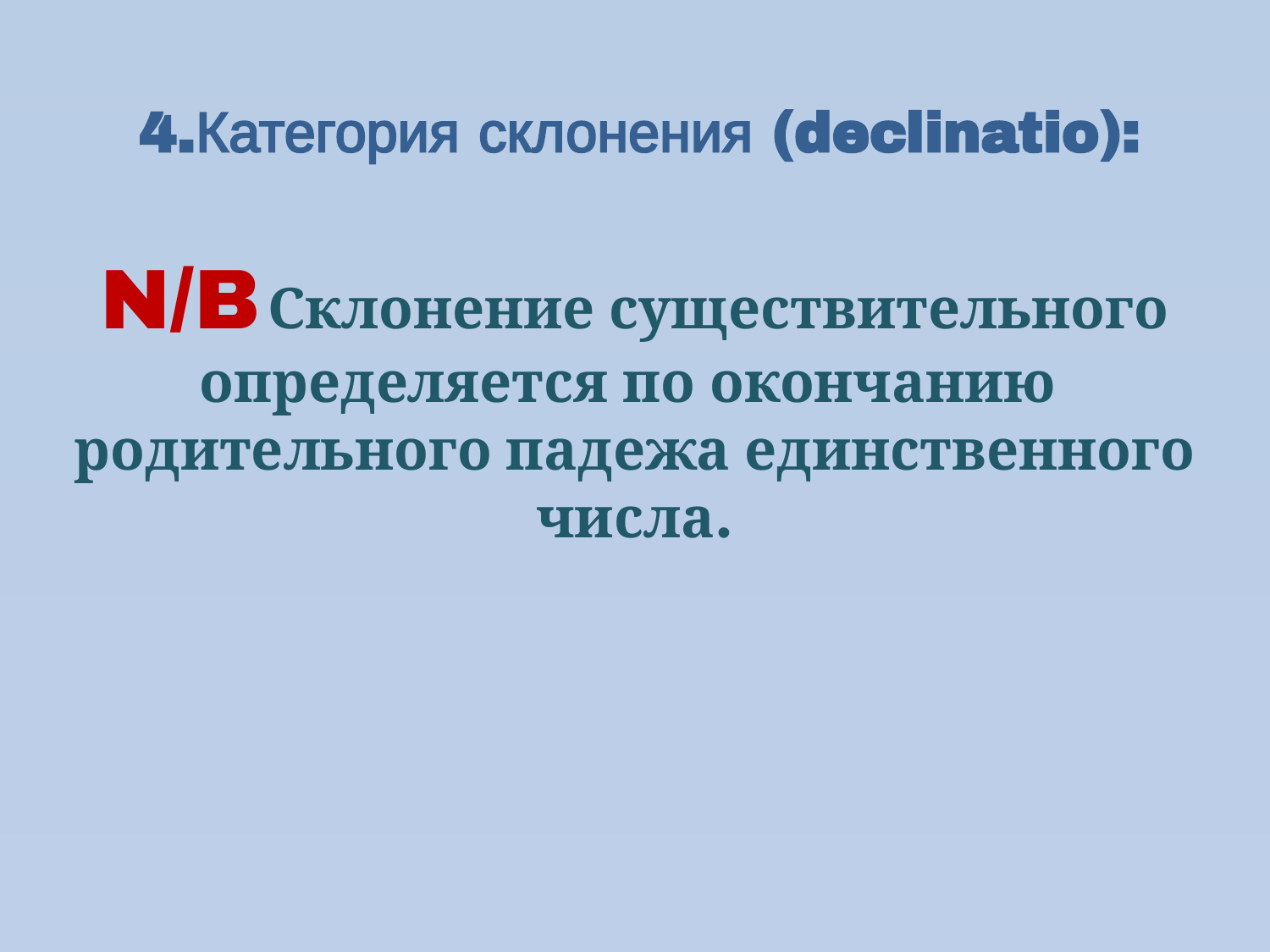

4.Категория склонения (declinatio):
N/B Склонение существительного определяется по окончанию  родительного падежа единственного числа.